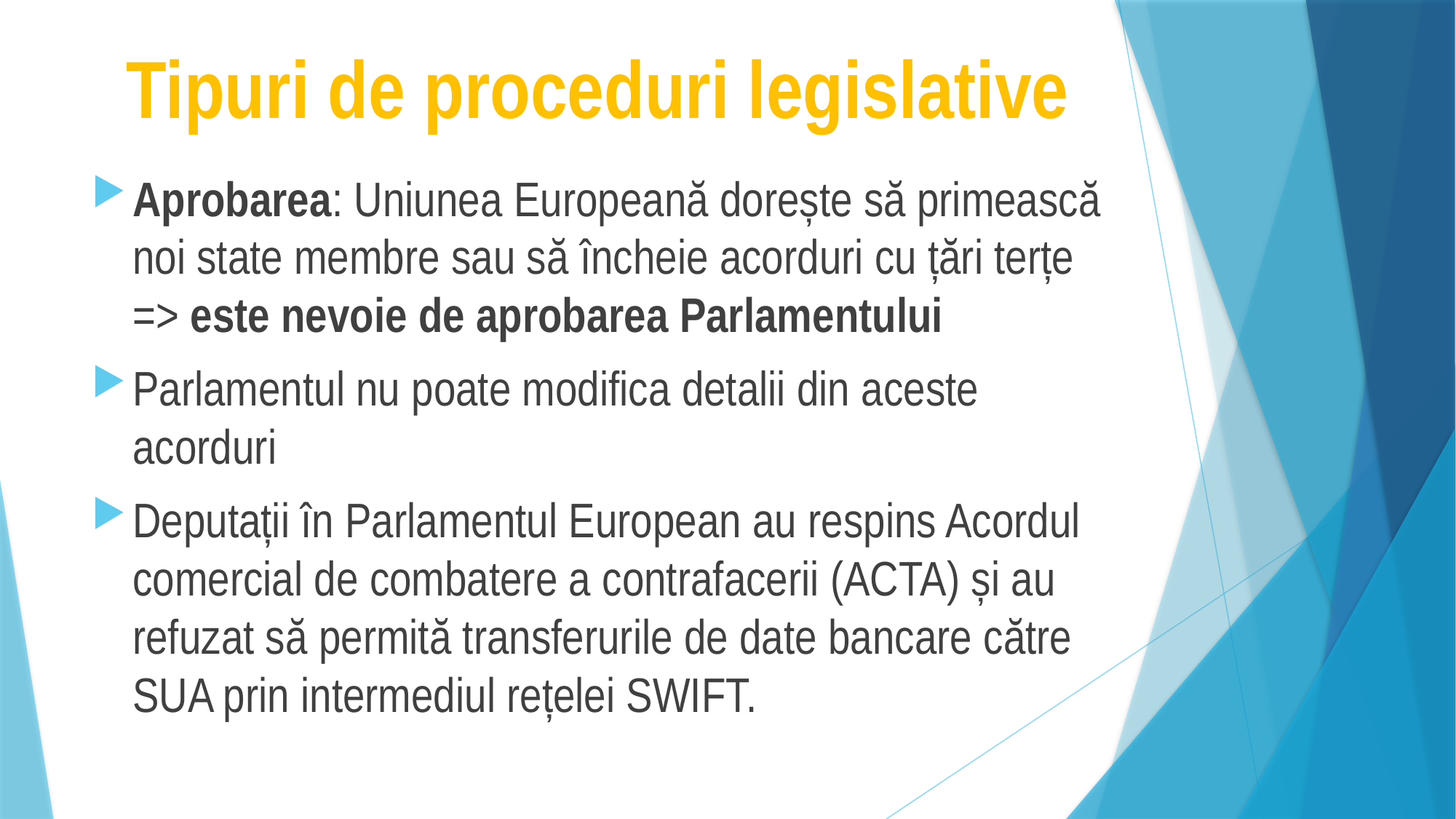

# Tipuri de proceduri legislative
Aprobarea: Uniunea Europeană dorește să primească noi state membre sau să încheie acorduri cu țări terțe => este nevoie de aprobarea Parlamentului
Parlamentul nu poate modifica detalii din aceste acorduri
Deputații în Parlamentul European au respins Acordul comercial de combatere a contrafacerii (ACTA) și au refuzat să permită transferurile de date bancare către SUA prin intermediul rețelei SWIFT.